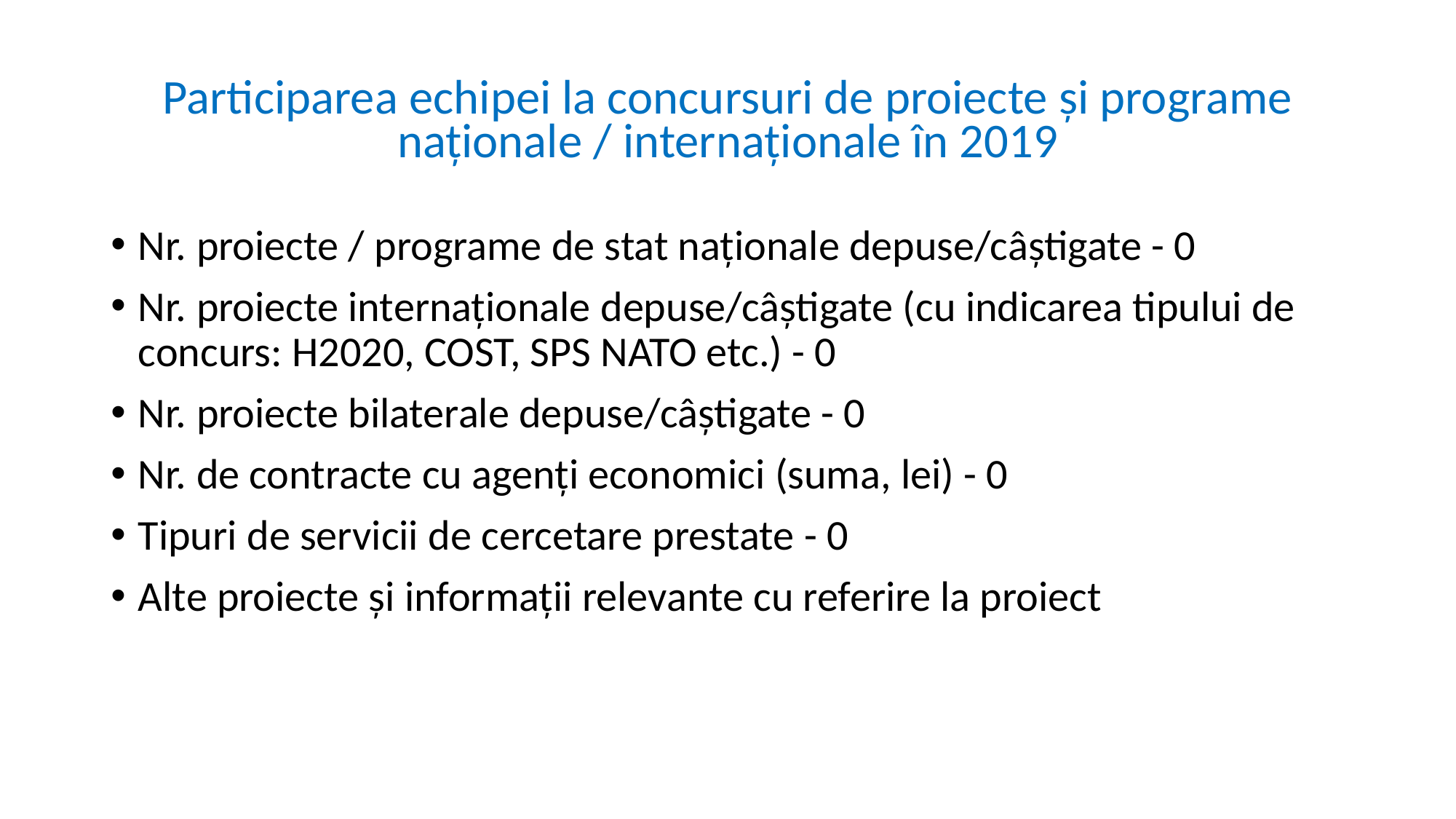

# Participarea echipei la concursuri de proiecte şi programe naţionale / internaţionale în 2019
Nr. proiecte / programe de stat naționale depuse/câștigate - 0
Nr. proiecte internaționale depuse/câștigate (cu indicarea tipului de concurs: H2020, COST, SPS NATO etc.) - 0
Nr. proiecte bilaterale depuse/câștigate - 0
Nr. de contracte cu agenți economici (suma, lei) - 0
Tipuri de servicii de cercetare prestate - 0
Alte proiecte și informații relevante cu referire la proiect